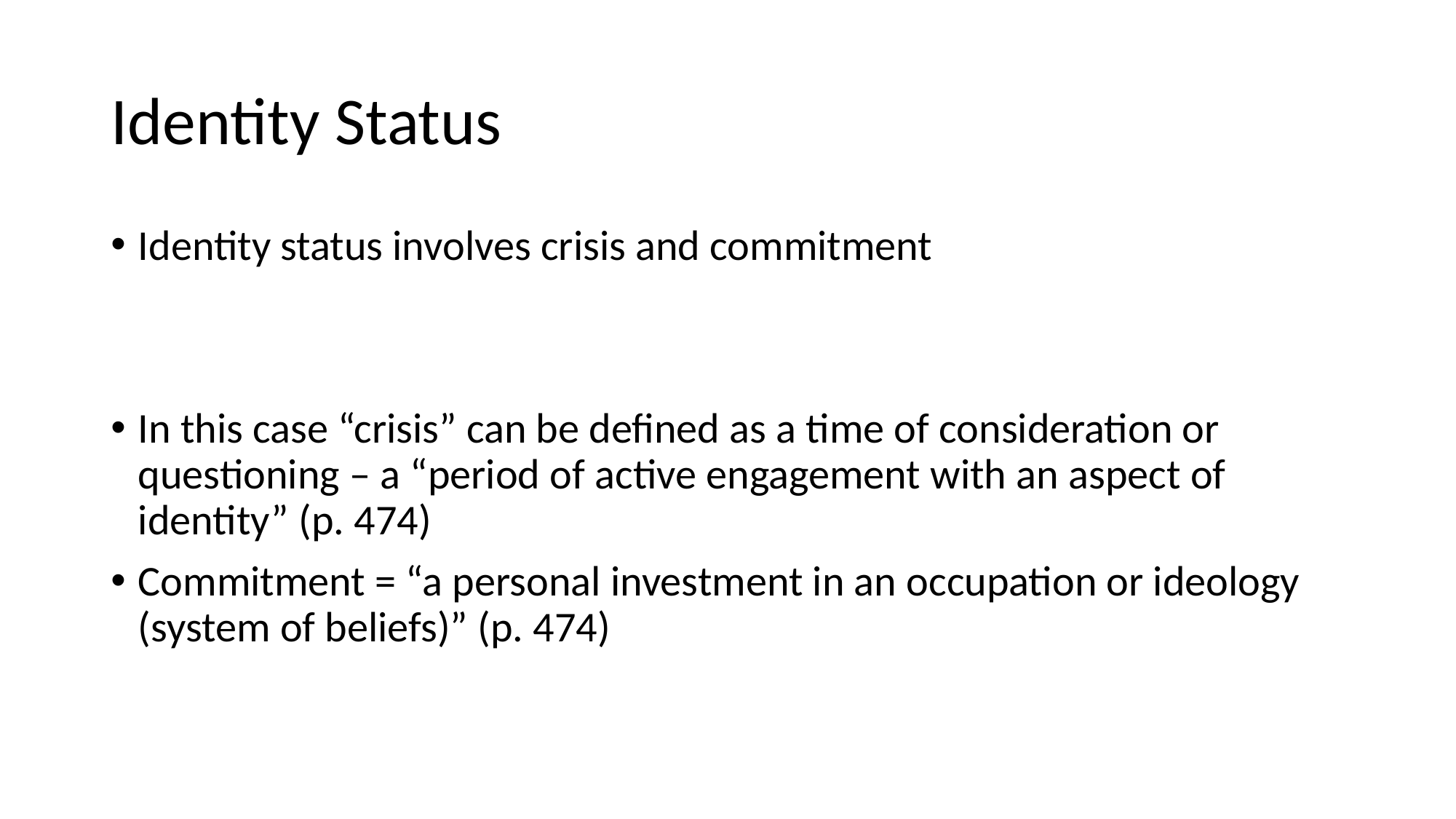

# Identity Status
Identity status involves crisis and commitment

In this case “crisis” can be defined as a time of consideration or questioning – a “period of active engagement with an aspect of identity” (p. 474)
Commitment = “a personal investment in an occupation or ideology (system of beliefs)” (p. 474)